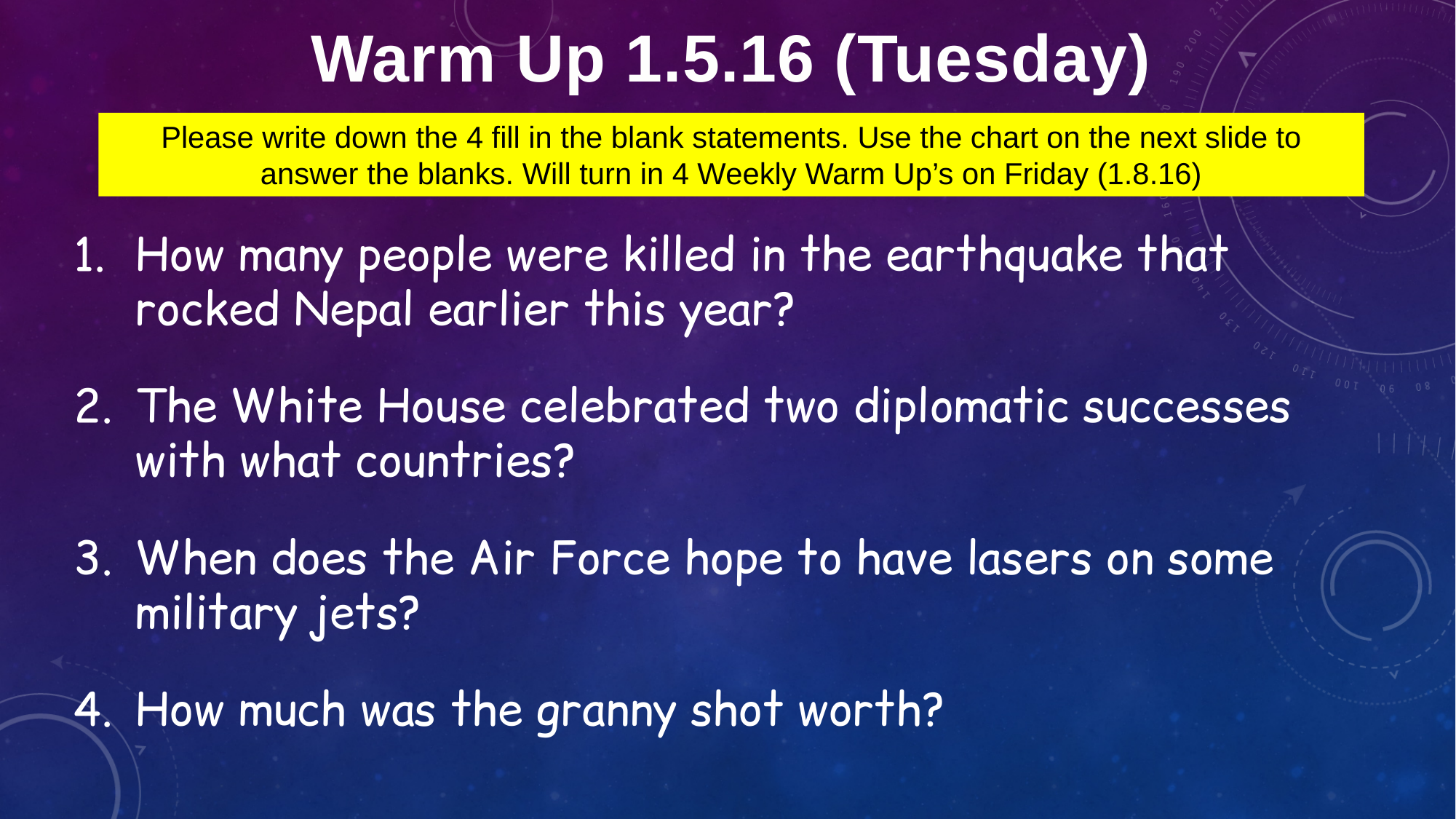

Warm Up 1.5.16 (Tuesday)
Please write down the 4 fill in the blank statements. Use the chart on the next slide to answer the blanks. Will turn in 4 Weekly Warm Up’s on Friday (1.8.16)
How many people were killed in the earthquake that rocked Nepal earlier this year?
The White House celebrated two diplomatic successes with what countries?
When does the Air Force hope to have lasers on some military jets?
How much was the granny shot worth?